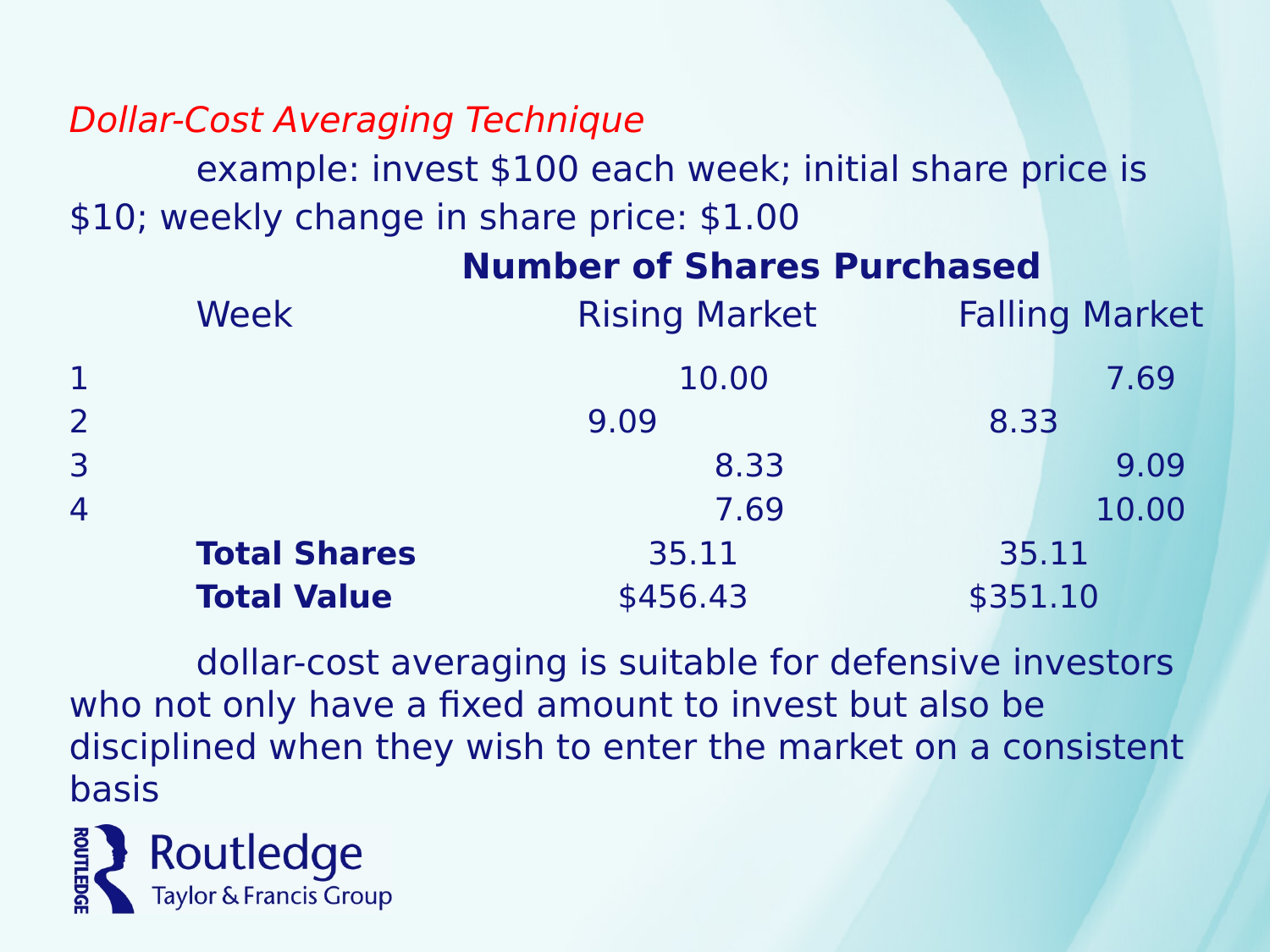

#
Dollar-Cost Averaging Technique
	example: invest $100 each week; initial share price is $10; weekly change in share price: $1.00
			 Number of Shares Purchased
	Week 			Rising Market		Falling Market
1			       	          10.00		      	  7.69
2  			  	 9.09		      	   8.33
3			             	 8.33		     	   9.09
4			             	 7.69		   	 10.00
	Total Shares		       35.11		    35.11
	Total Value		    $456.43		 $351.10
	dollar-cost averaging is suitable for defensive investors who not only have a fixed amount to invest but also be disciplined when they wish to enter the market on a consistent basis